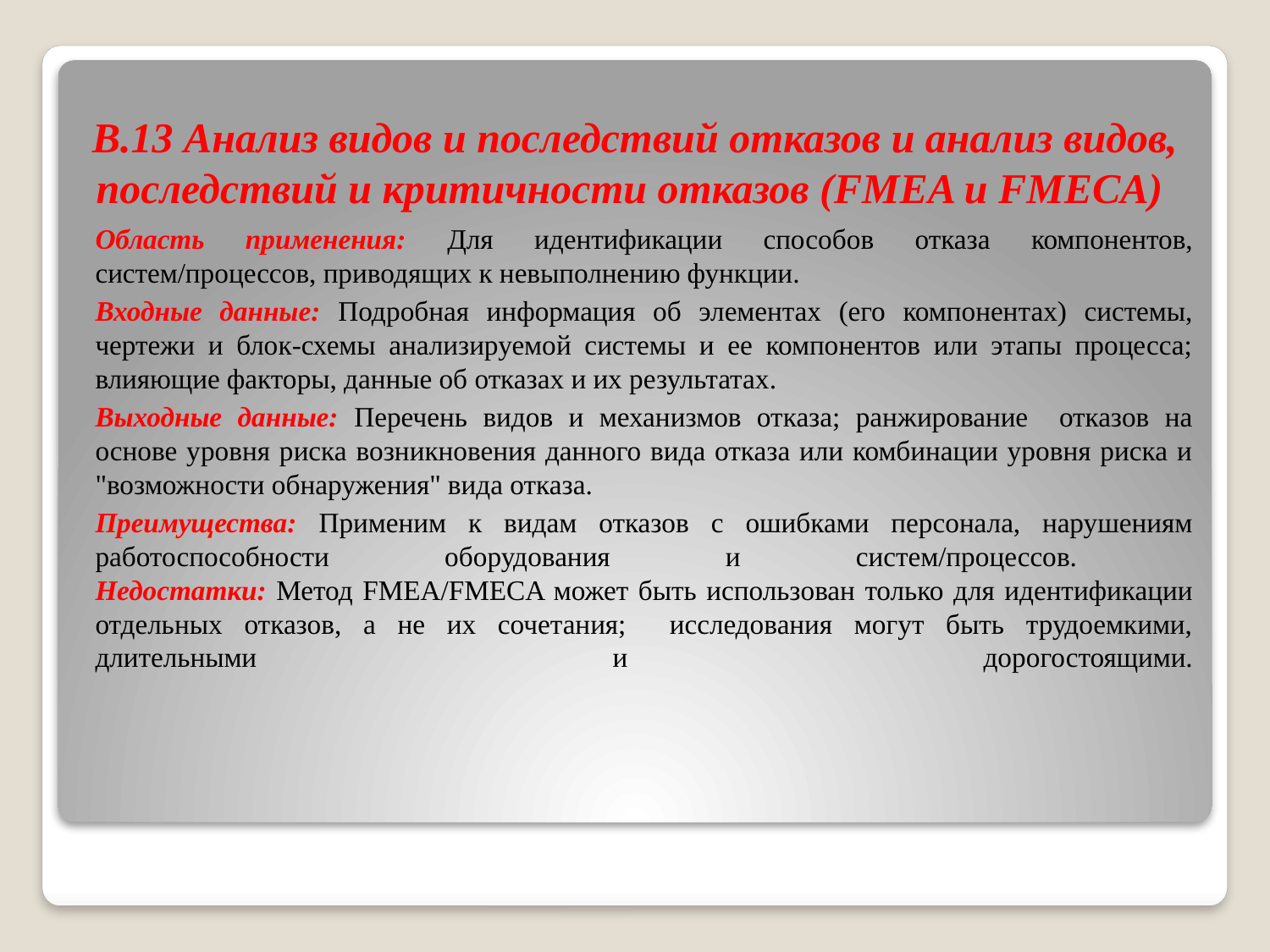

# В.13 Анализ видов и последствий отказов и анализ видов, последствий и критичности отказов (FMEA и FMECA)
Область применения: Для идентификации способов отказа компонентов, систем/процессов, приводящих к невыполнению функции.
Входные данные: Подробная информация об элементах (его компонентах) системы, чертежи и блок-схемы анализируемой системы и ее компонентов или этапы процесса; влияющие факторы, данные об отказах и их результатах.
Выходные данные: Перечень видов и механизмов отказа; ранжирование  отказов на основе уровня риска возникновения данного вида отказа или комбинации уровня риска и "возможности обнаружения" вида отказа.
Преимущества: Применим к видам отказов с ошибками персонала, нарушениям работоспособности оборудования и систем/процессов.
Недостатки: Метод FMEA/FMECA может быть использован только для идентификации отдельных отказов, а не их сочетания;  исследования могут быть трудоемкими, длительными и дорогостоящими.